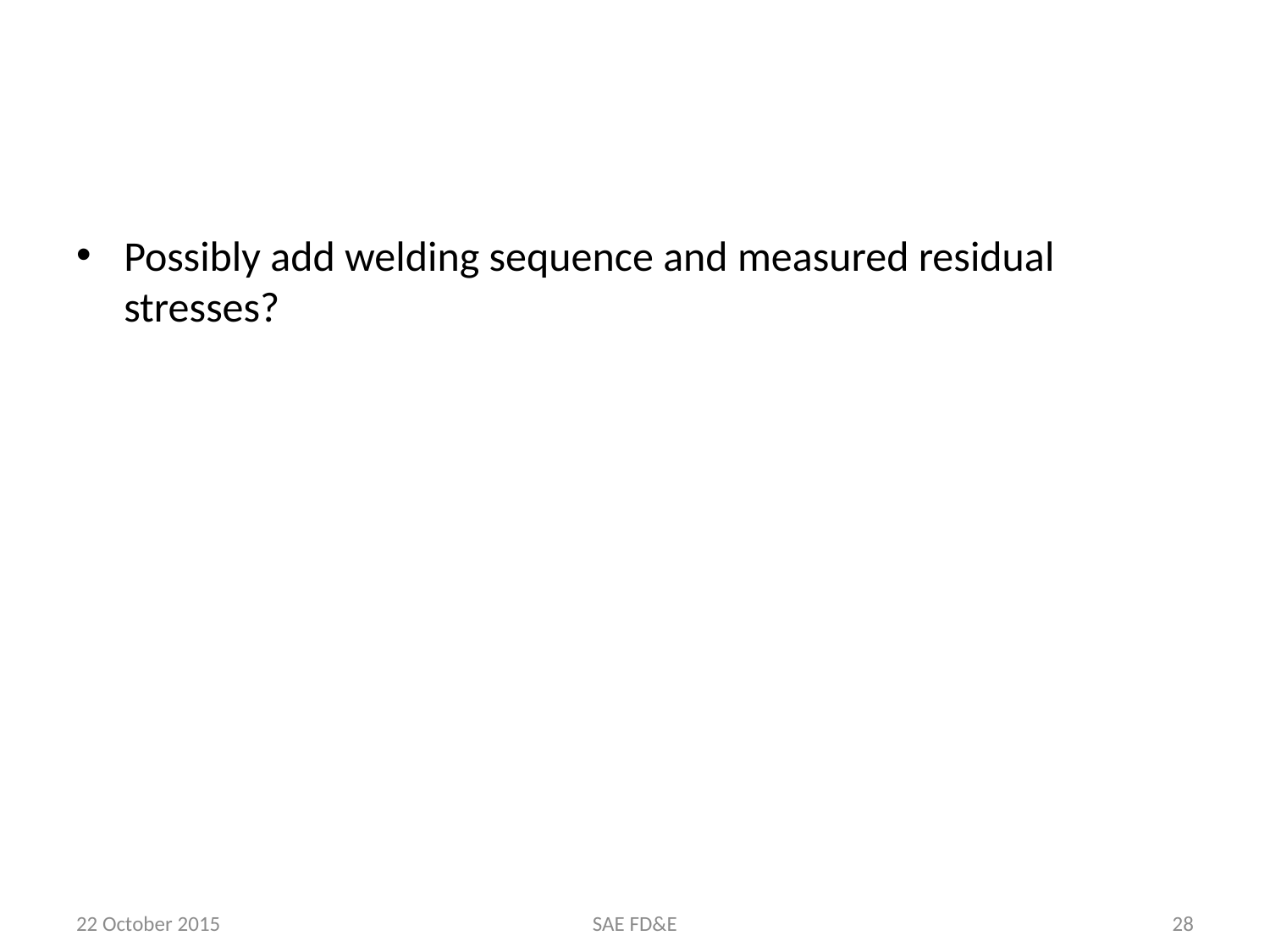

#
Possibly add welding sequence and measured residual stresses?
22 October 2015
SAE FD&E
28